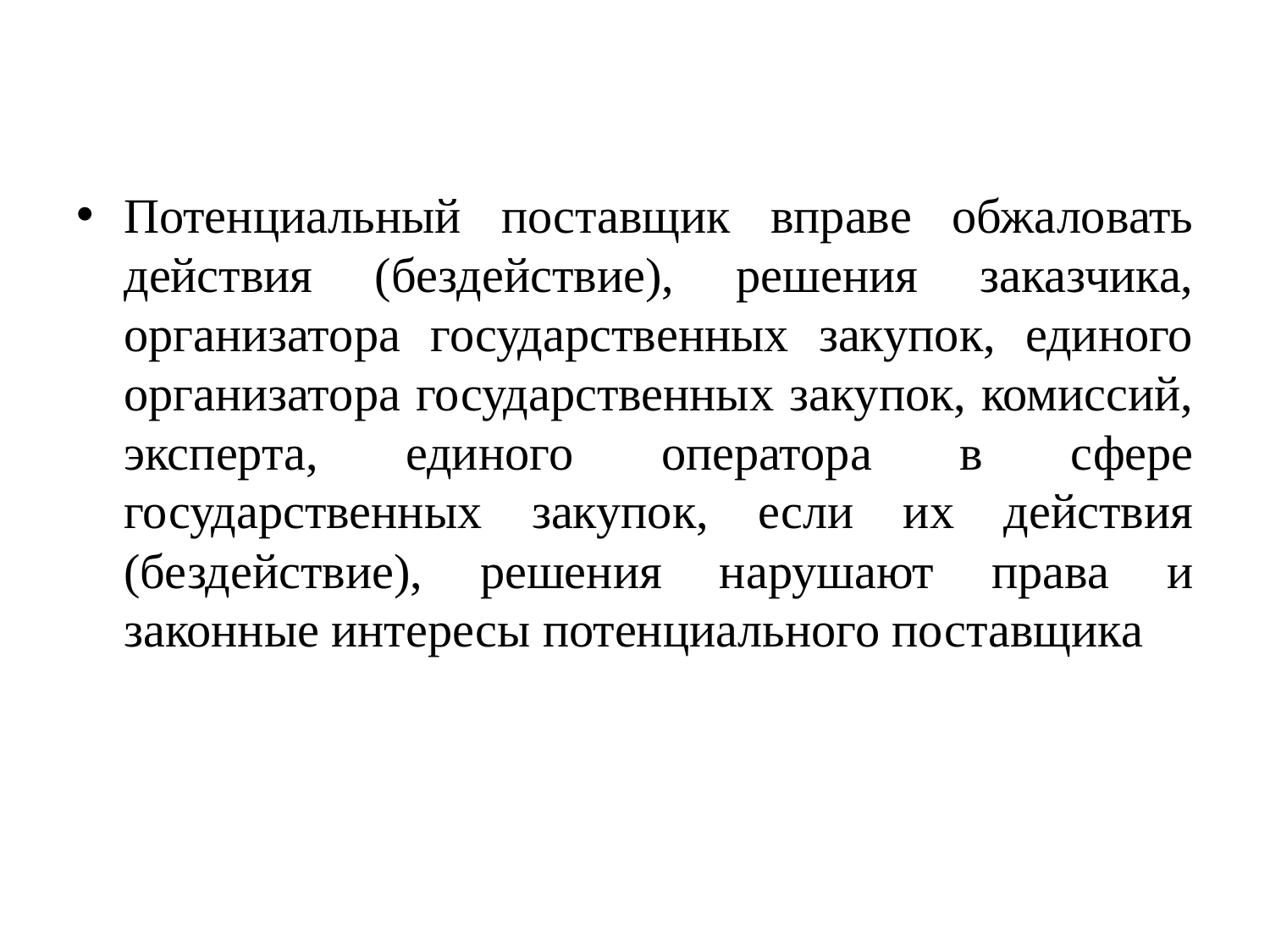

Потенциальный поставщик вправе обжаловать действия (бездействие), решения заказчика, организатора государственных закупок, единого организатора государственных закупок, комиссий, эксперта, единого оператора в сфере государственных закупок, если их действия (бездействие), решения нарушают права и законные интересы потенциального поставщика